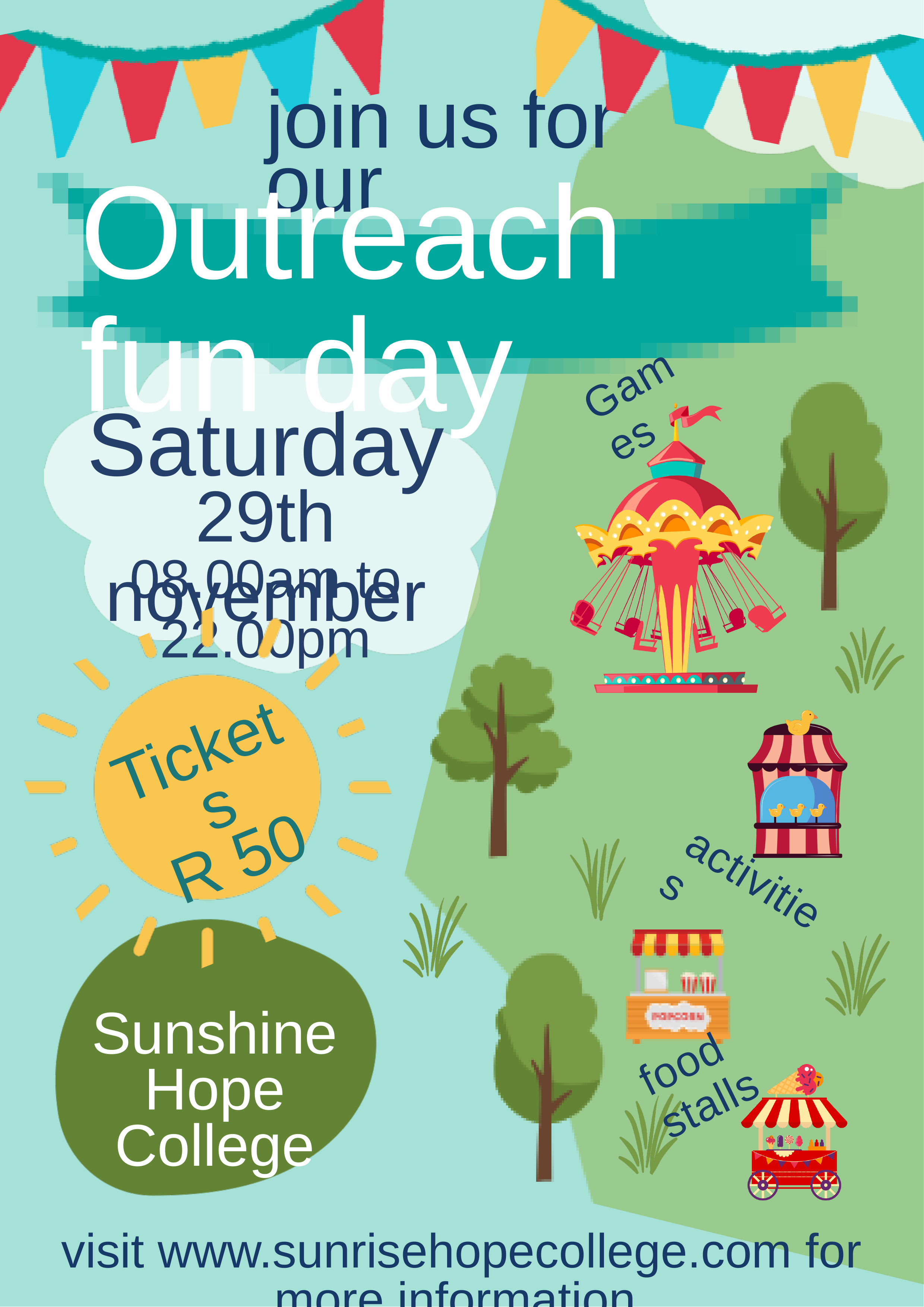

join us for our
Outreach fun day

Games

Saturday

29th november
08.00am to 22.00pm

Tickets
R 50

activities

Sunshine Hope College
food stalls

visit www.sunrisehopecollege.com for more information